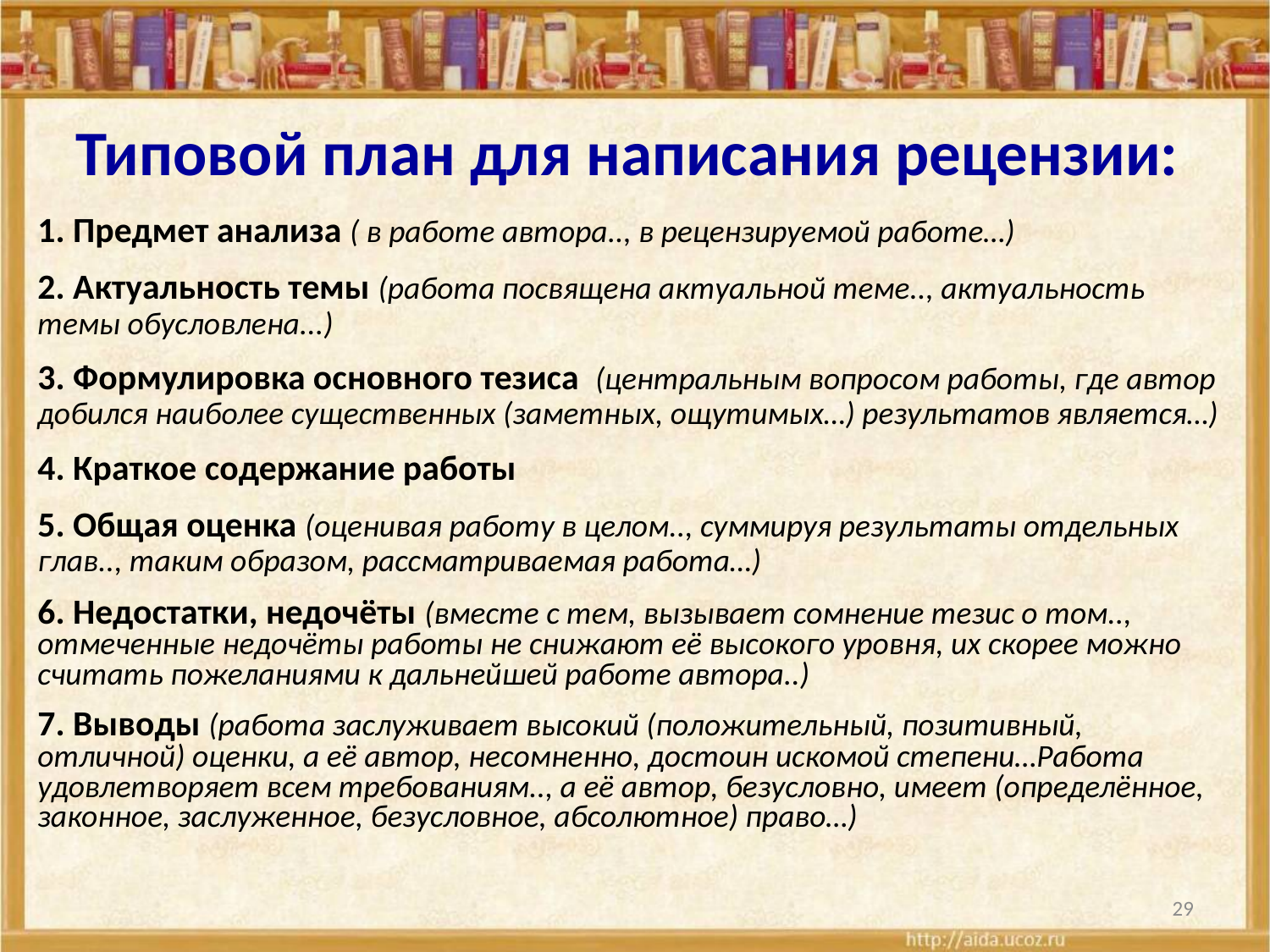

Типовой план для написания рецензии:
1. Предмет анализа ( в работе автора.., в рецензируемой работе…)

2. Актуальность темы (работа посвящена актуальной теме.., актуальность темы обусловлена...)

3. Формулировка основного тезиса  (центральным вопросом работы, где автор добился наиболее существенных (заметных, ощутимых…) результатов является…)

4. Краткое содержание работы

5. Общая оценка (оценивая работу в целом.., суммируя результаты отдельных глав.., таким образом, рассматриваемая работа…)

6. Недостатки, недочёты (вместе с тем, вызывает сомнение тезис о том.., отмеченные недочёты работы не снижают её высокого уровня, их скорее можно считать пожеланиями к дальнейшей работе автора..)

7. Выводы (работа заслуживает высокий (положительный, позитивный, отличной) оценки, а её автор, несомненно, достоин искомой степени…Работа удовлетворяет всем требованиям.., а её автор, безусловно, имеет (определённое, законное, заслуженное, безусловное, абсолютное) право…)

29